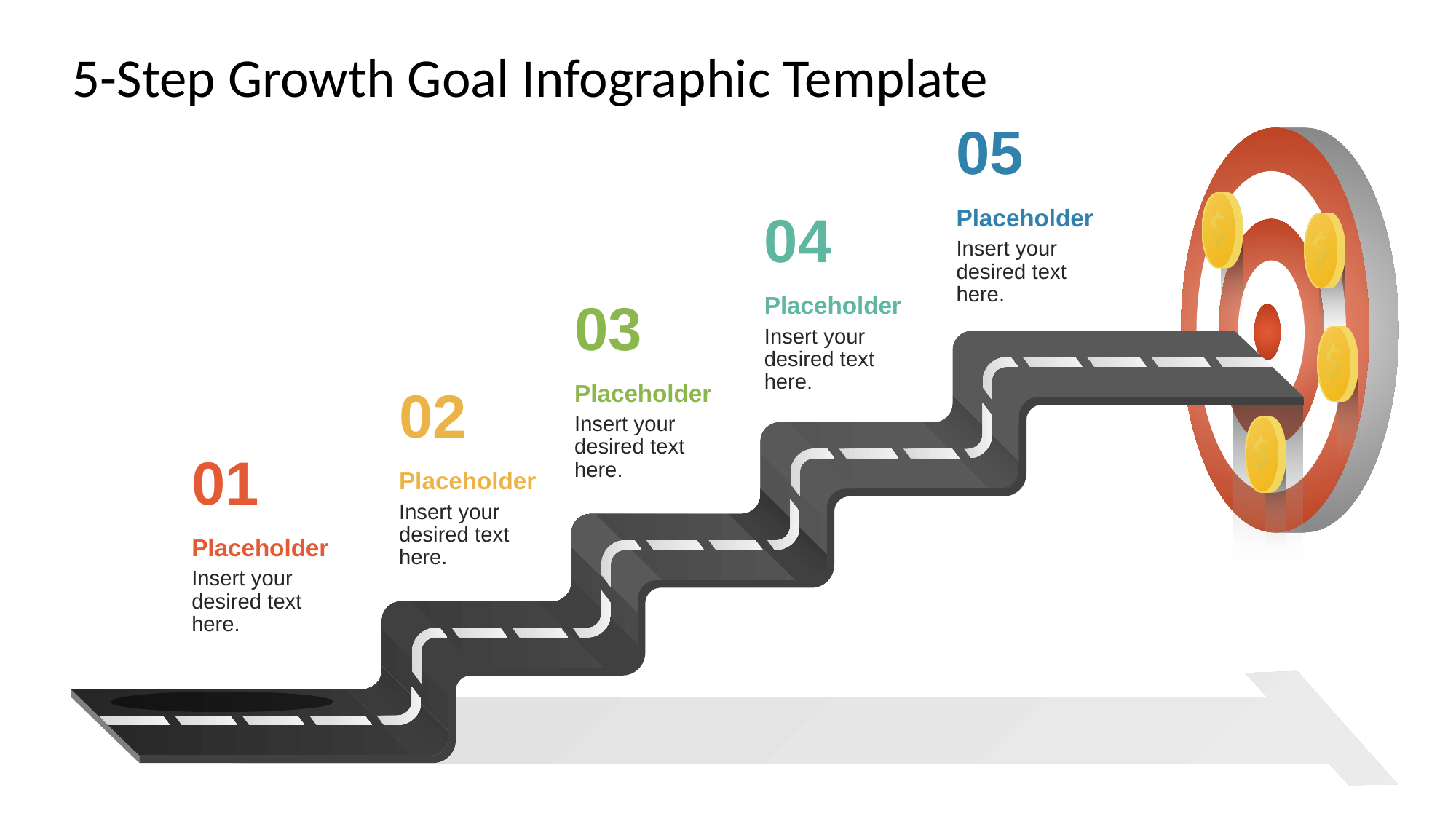

# 5-Step Growth Goal Infographic Template
05

Placeholder
Insert your desired text here.
04

Placeholder
Insert your desired text here.
03

Placeholder
Insert your desired text here.
02

01
Placeholder
Insert your desired text here.

Placeholder
Insert your desired text here.